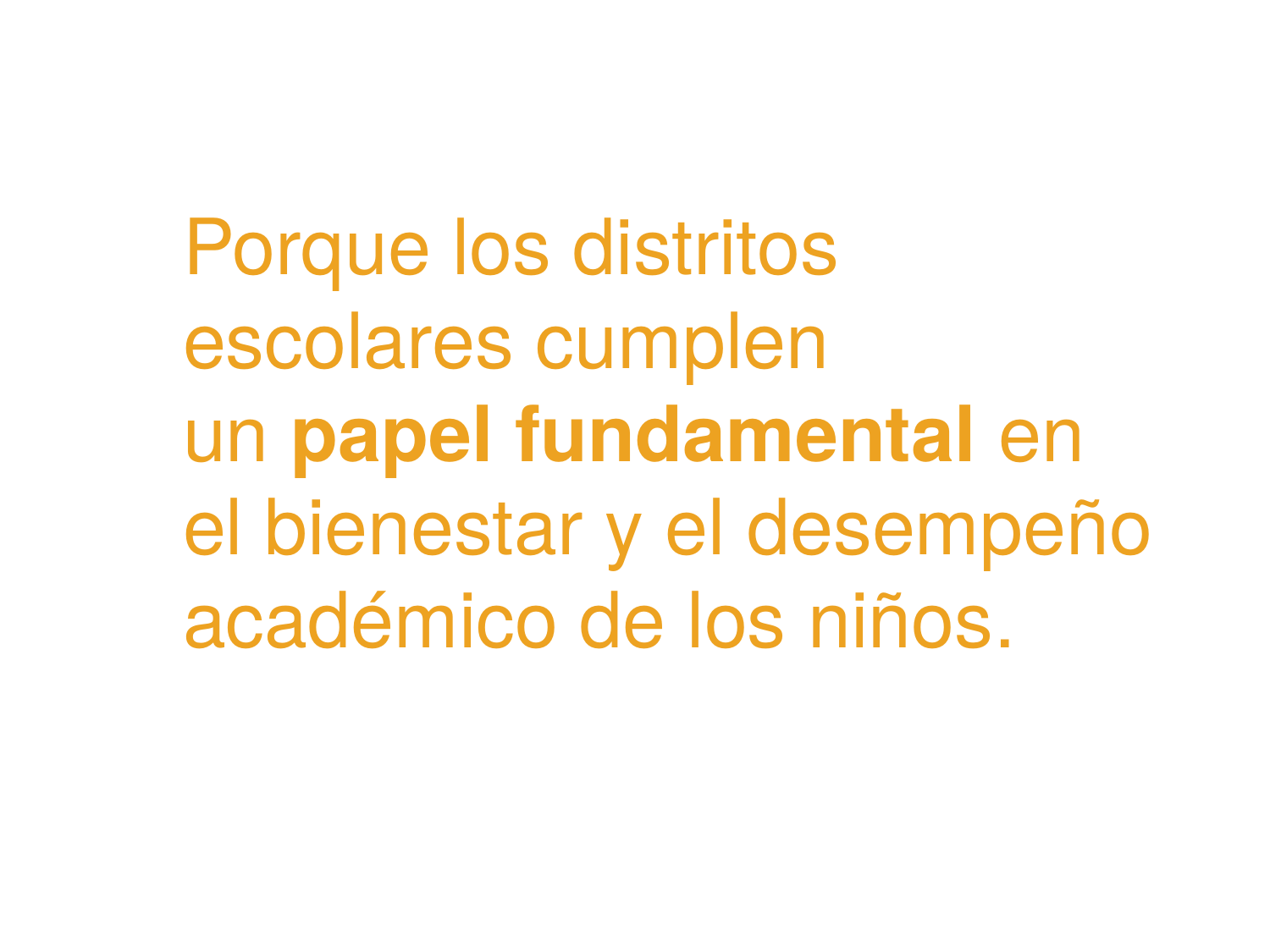

Porque los distritos escolares cumplen
un papel fundamental en
el bienestar y el desempeño
académico de los niños.